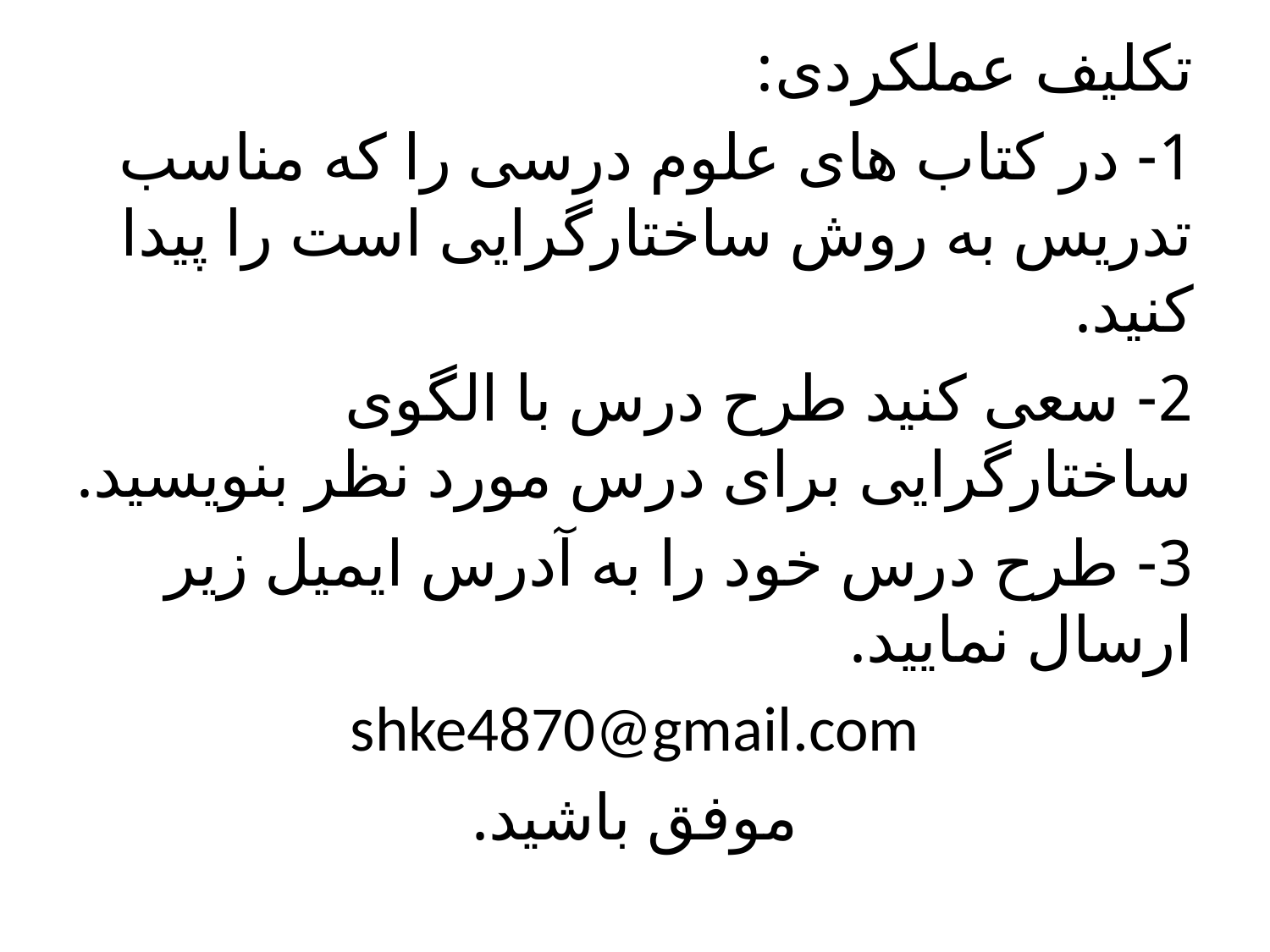

تکلیف عملکردی:
1- در کتاب های علوم درسی را که مناسب تدریس به روش ساختارگرایی است را پیدا کنید.
2- سعی کنید طرح درس با الگوی ساختارگرایی برای درس مورد نظر بنویسید.
3- طرح درس خود را به آدرس ایمیل زیر ارسال نمایید.
shke4870@gmail.com
موفق باشید.